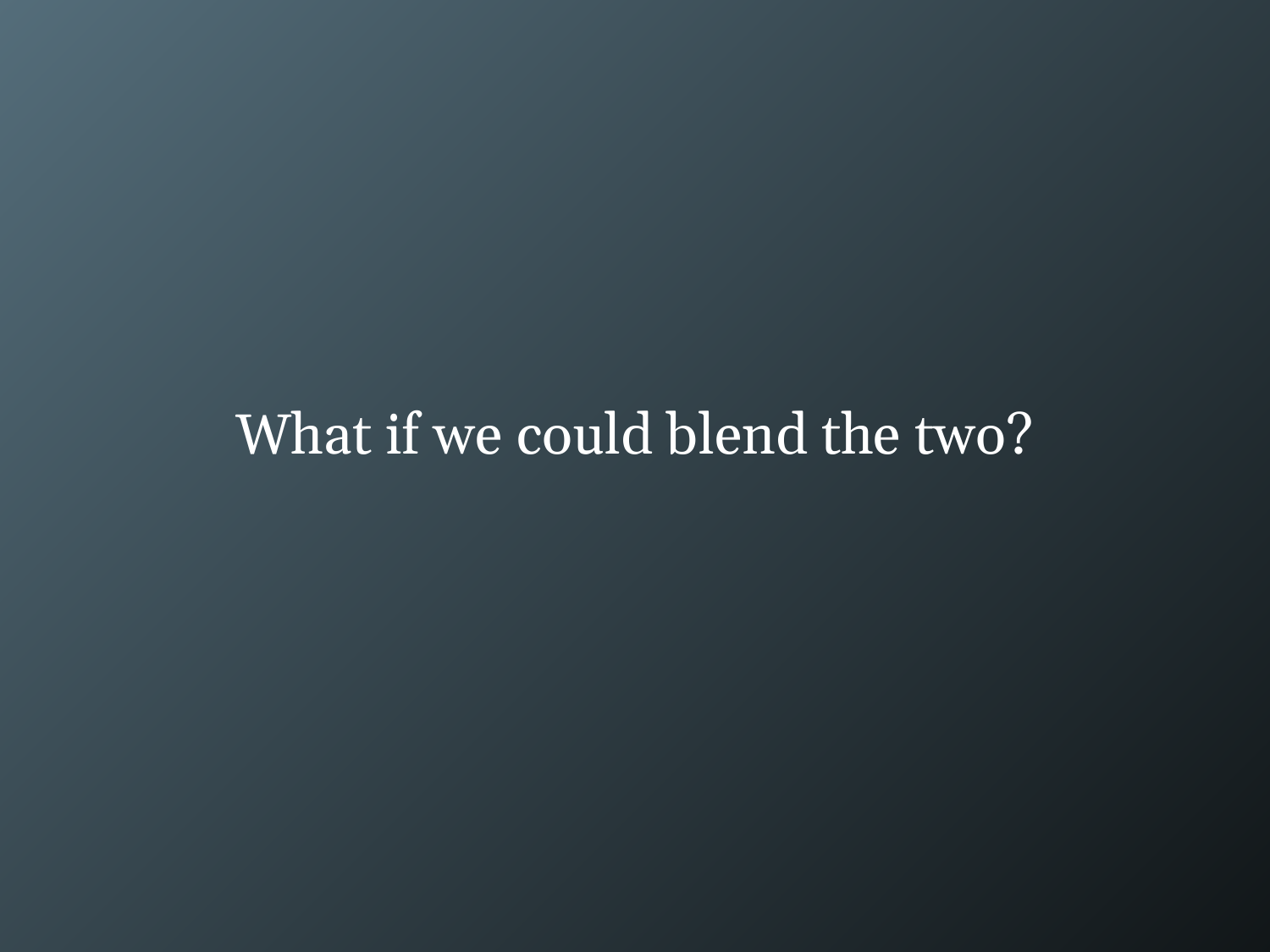

# What if we could blend the two?